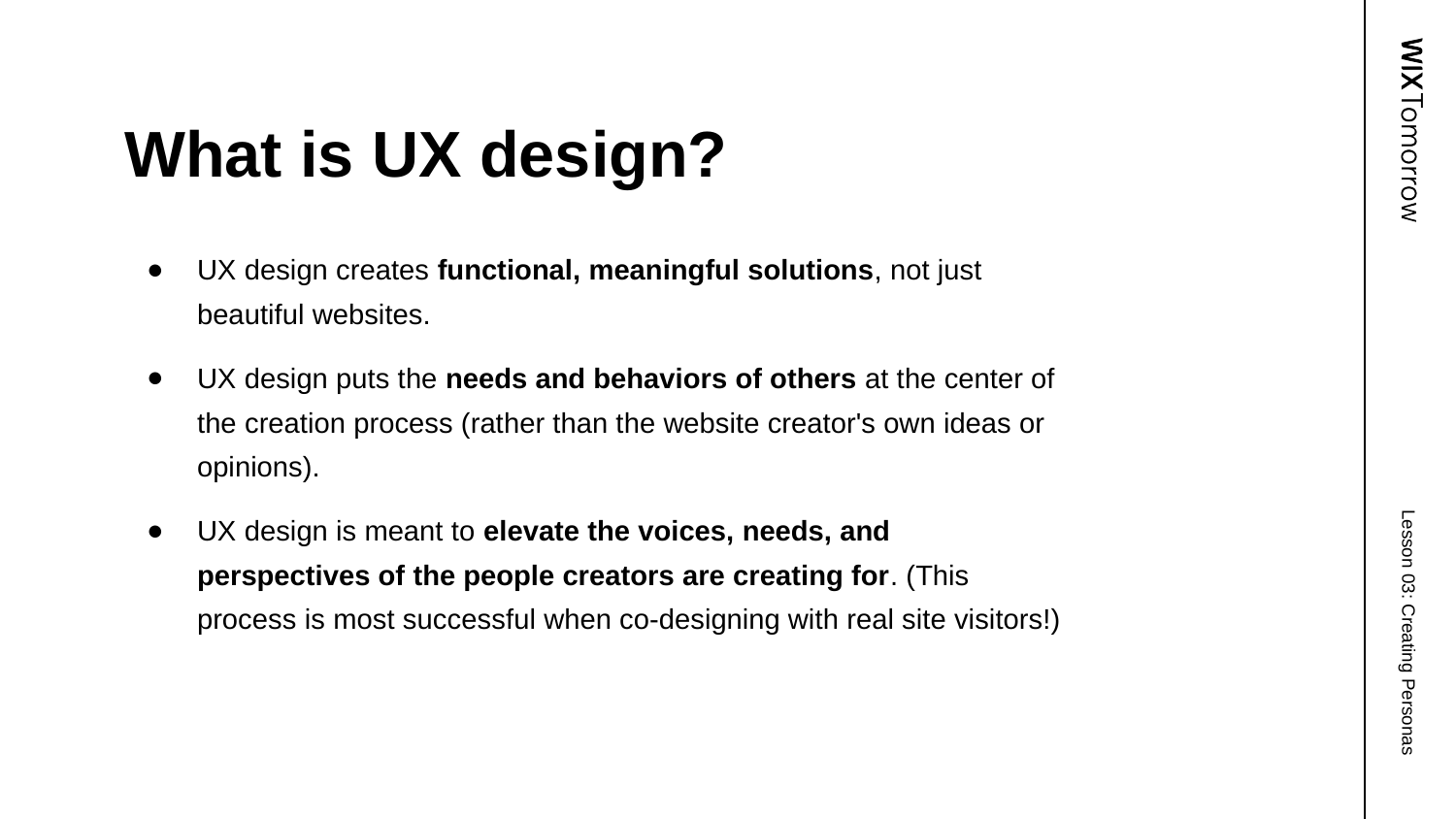

What is UX design?
UX design creates functional, meaningful solutions, not just beautiful websites.
UX design puts the needs and behaviors of others at the center of the creation process (rather than the website creator's own ideas or opinions).
UX design is meant to elevate the voices, needs, and perspectives of the people creators are creating for. (This process is most successful when co-designing with real site visitors!)